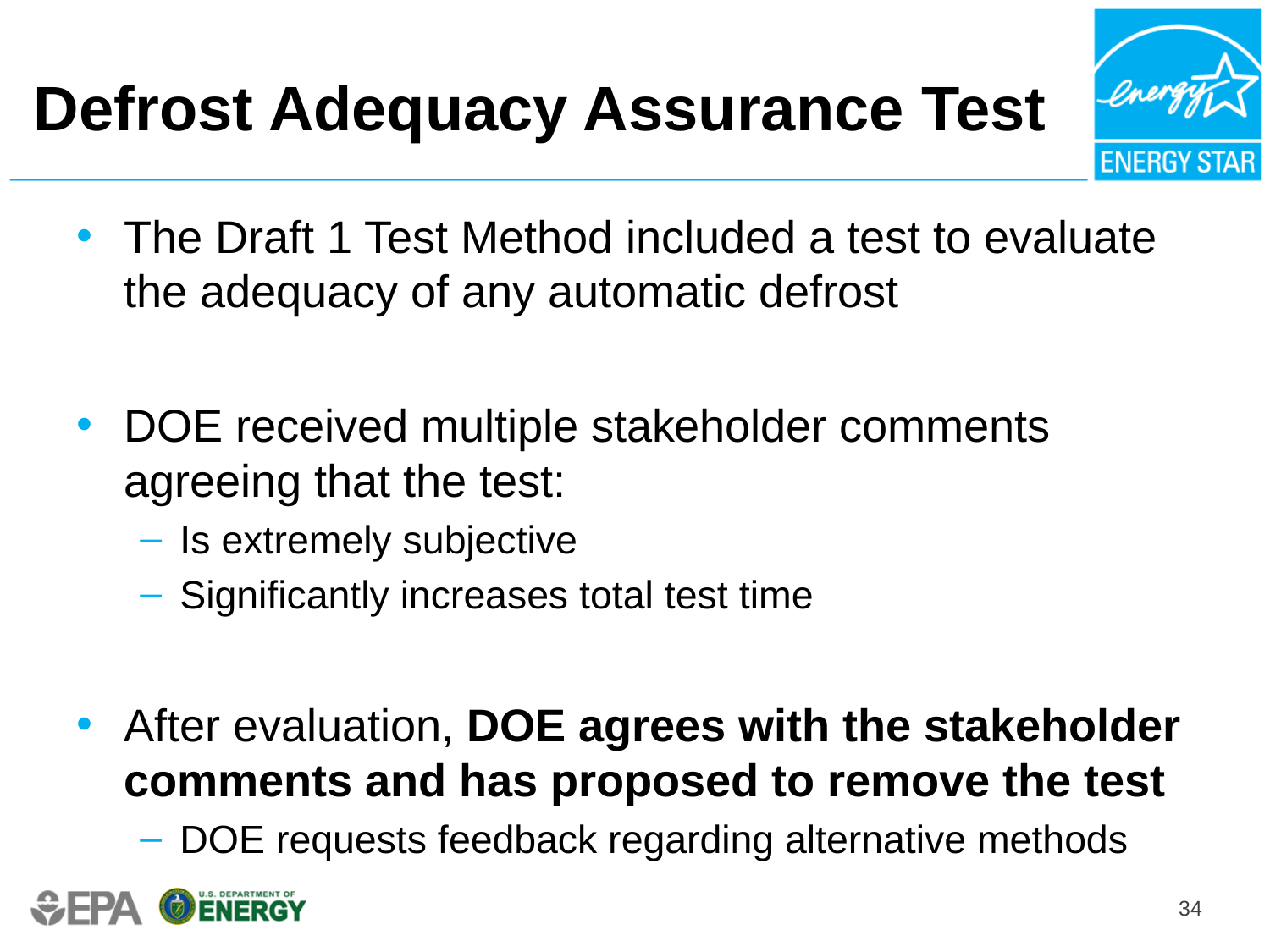

# Defrost Adequacy Assurance Test
The Draft 1 Test Method included a test to evaluate the adequacy of any automatic defrost

DOE received multiple stakeholder comments agreeing that the test:
Is extremely subjective
Significantly increases total test time

After evaluation, DOE agrees with the stakeholder comments and has proposed to remove the test
DOE requests feedback regarding alternative methods